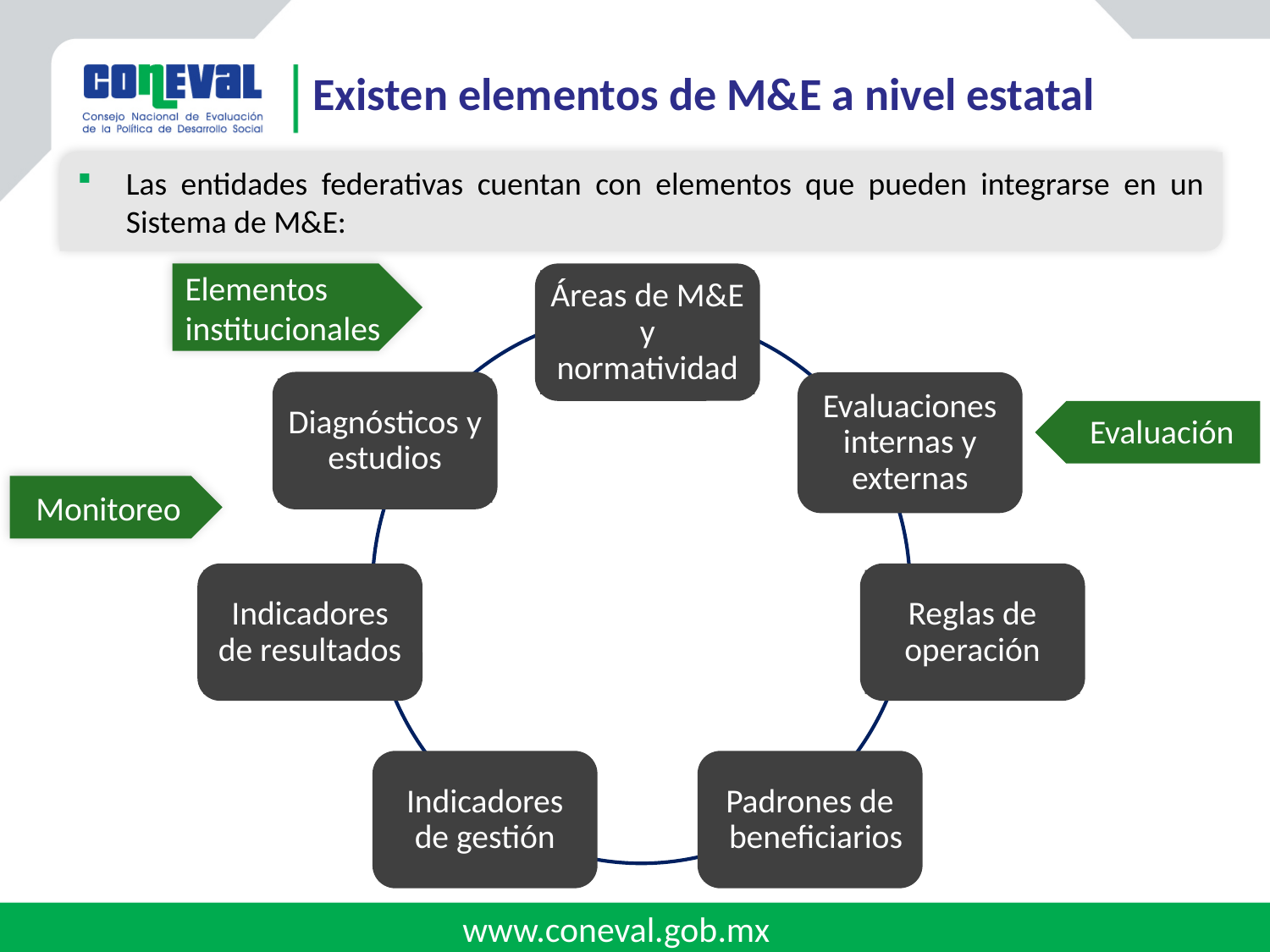

# Existen elementos de M&E a nivel estatal
Las entidades federativas cuentan con elementos que pueden integrarse en un Sistema de M&E:
Elementos institucionales

Áreas de M&E y normatividad

Diagnósticos y estudios

Evaluaciones internas y externas

Evaluación
Monitoreo

Indicadores de resultados

Reglas de operación

Indicadores de gestión

Padrones de beneficiarios